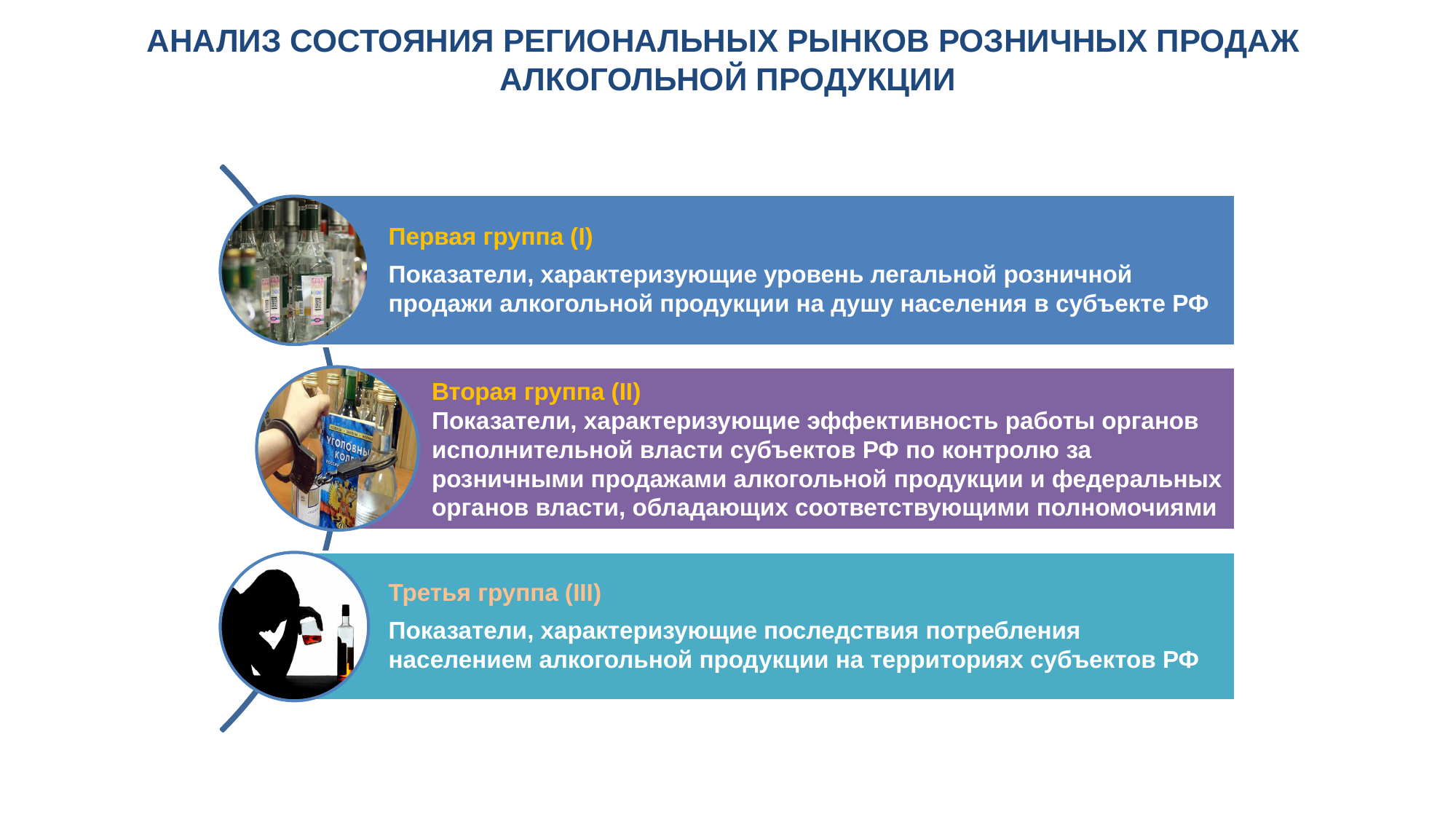

АНАЛИЗ СОСТОЯНИЯ РЕГИОНАЛЬНЫХ РЫНКОВ РОЗНИЧНЫХ ПРОДАЖ
АЛКОГОЛЬНОЙ ПРОДУКЦИИ
Первая группа (I)
Показатели, характеризующие уровень легальной розничной продажи алкогольной продукции на душу населения в субъекте РФ
Вторая группа (II)
Показатели, характеризующие эффективность работы органов исполнительной власти субъектов РФ по контролю за розничными продажами алкогольной продукции и федеральных органов власти, обладающих соответствующими полномочиями
Третья группа (III)
Показатели, характеризующие последствия потребления населением алкогольной продукции на территориях субъектов РФ